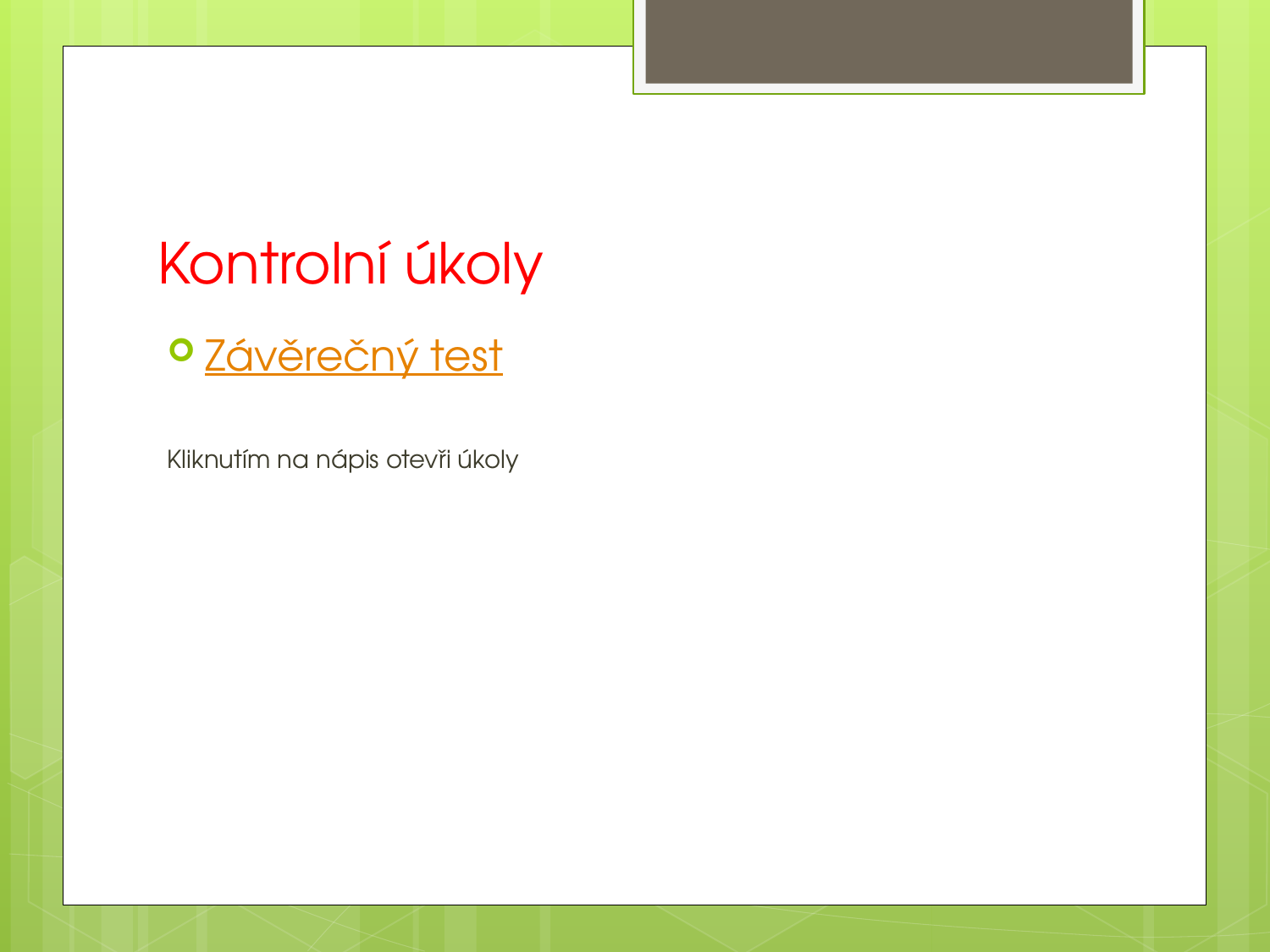

# Kontrolní úkoly
Závěrečný test

Kliknutím na nápis otevři úkoly